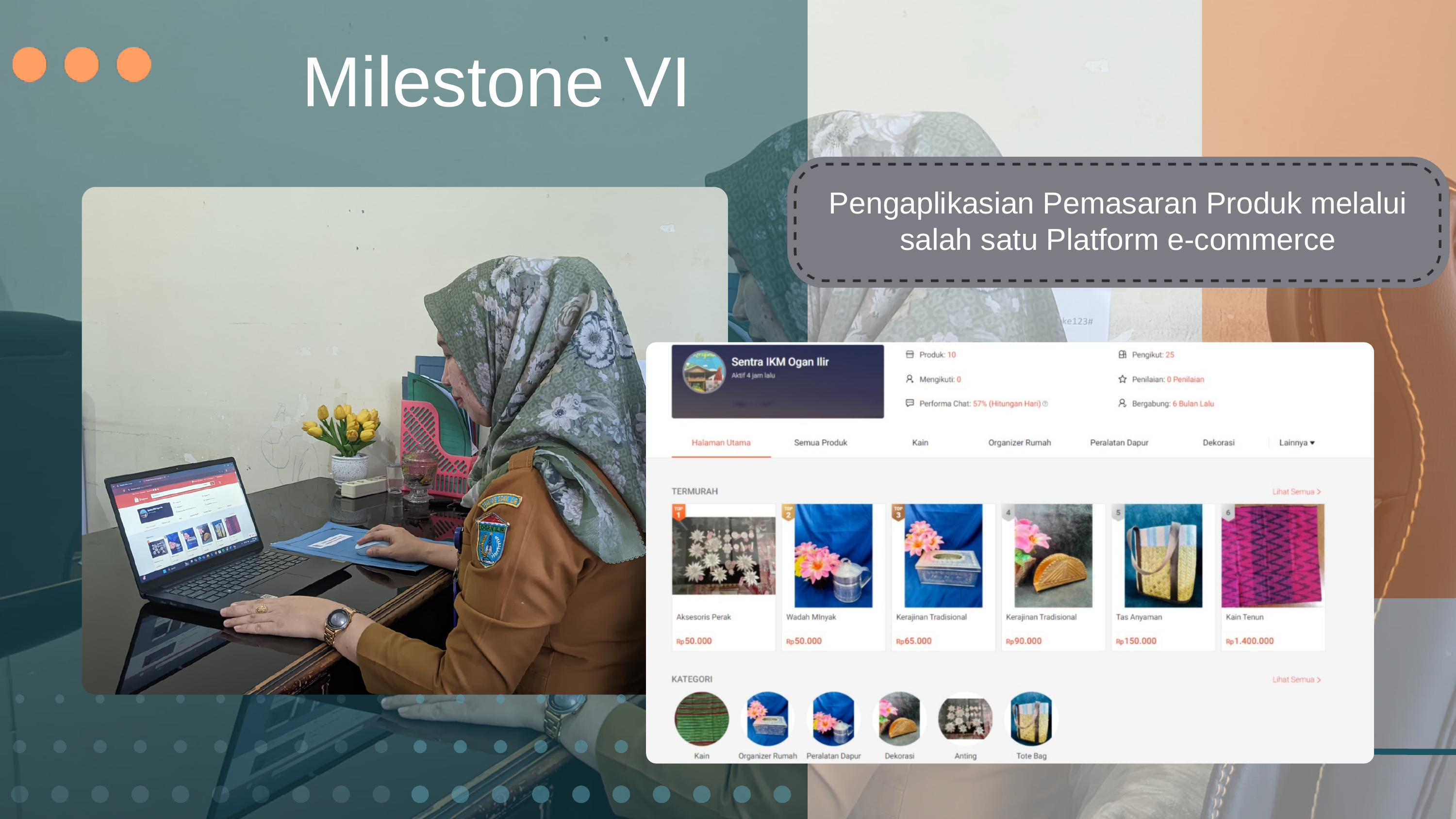

Milestone VI

Pengaplikasian Pemasaran Produk melalui salah satu Platform e-commerce